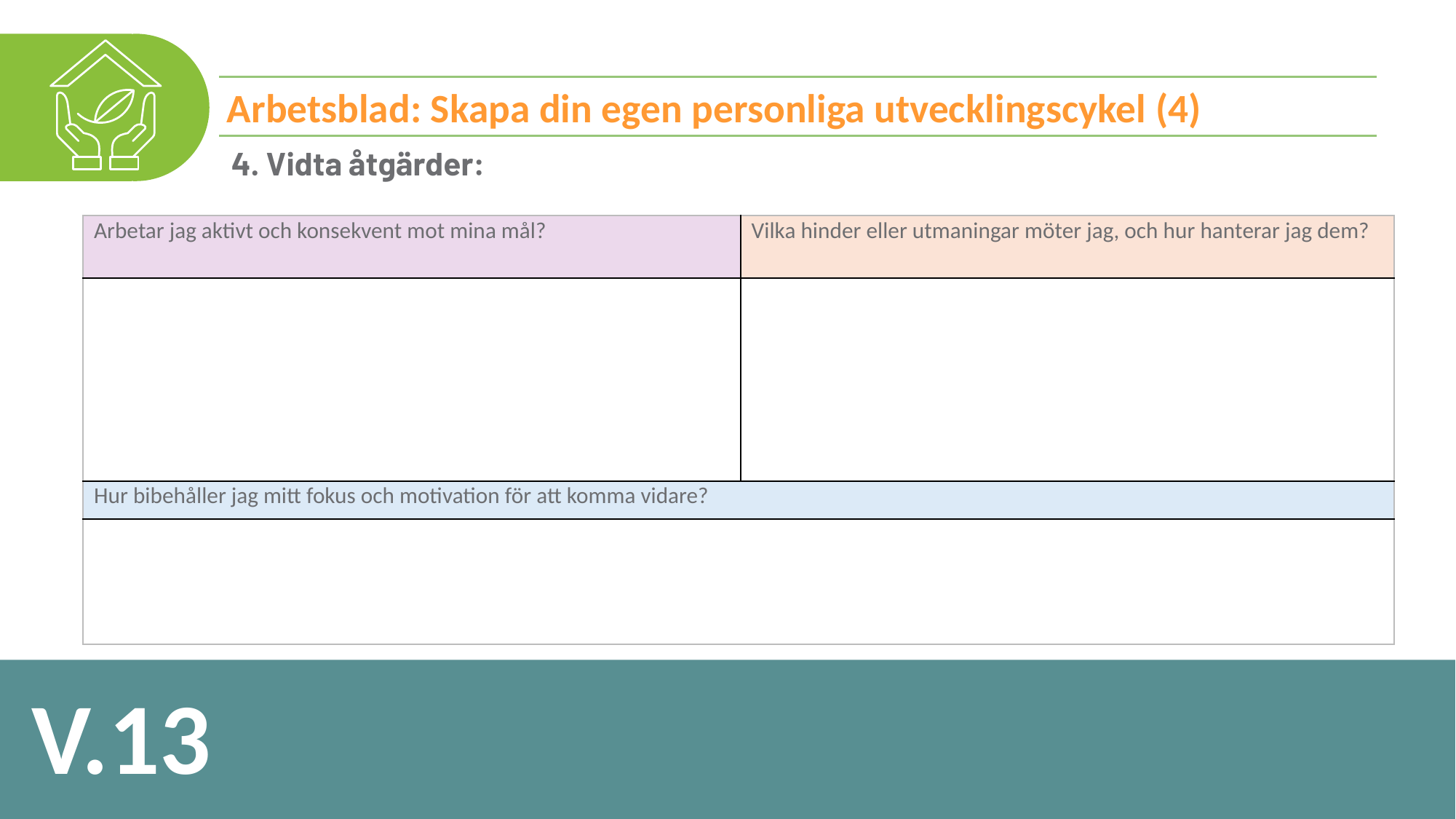

Arbetsblad: Skapa din egen personliga utvecklingscykel (4)

4. Vidta åtgärder:
| Arbetar jag aktivt och konsekvent mot mina mål? | Vilka hinder eller utmaningar möter jag, och hur hanterar jag dem? |
| --- | --- |
|  |  |
| Hur bibehåller jag mitt fokus och motivation för att komma vidare? |  |
|  |  |

V.13